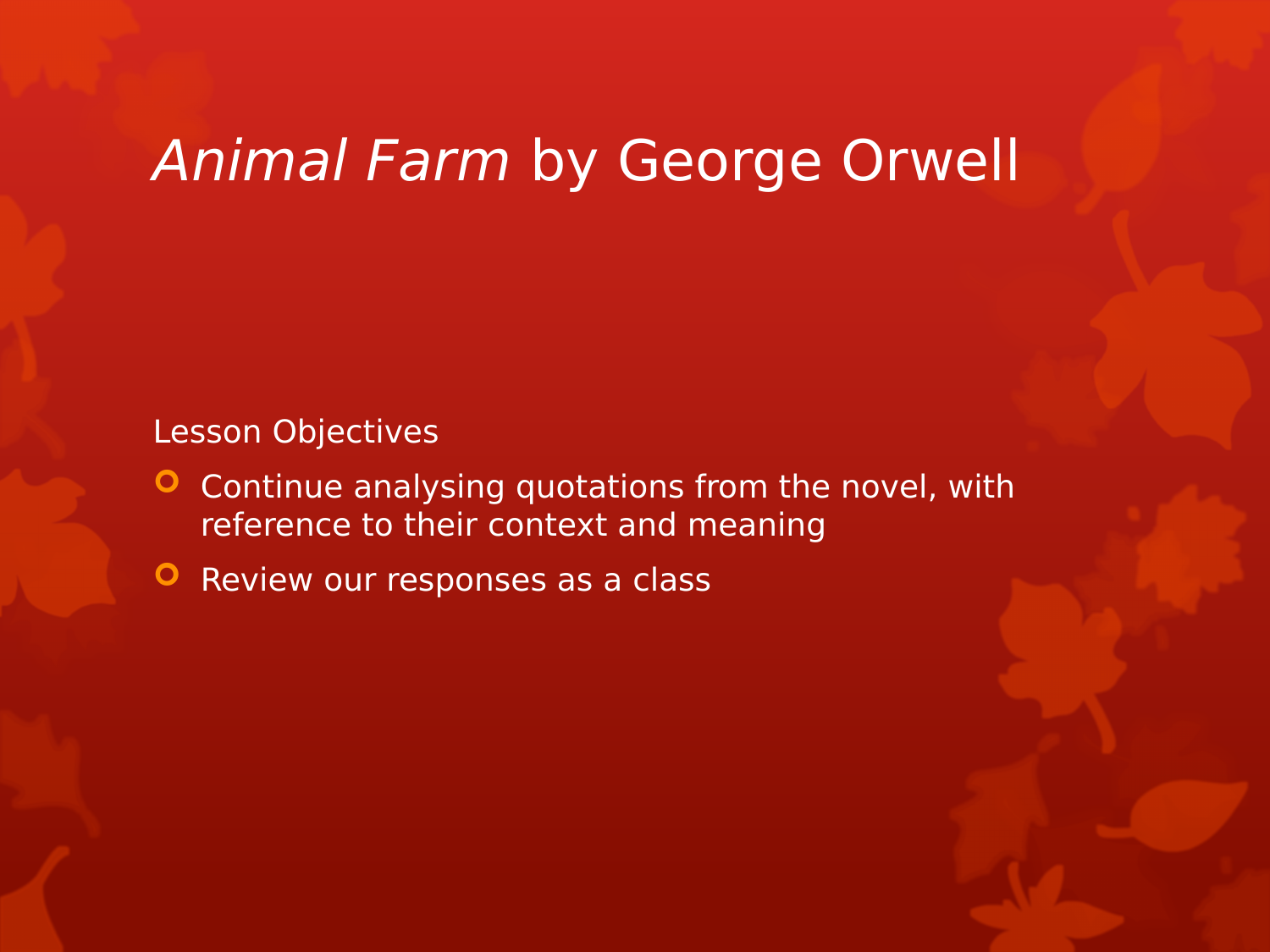

# Animal Farm by George Orwell
Lesson Objectives
Continue analysing quotations from the novel, with reference to their context and meaning
Review our responses as a class